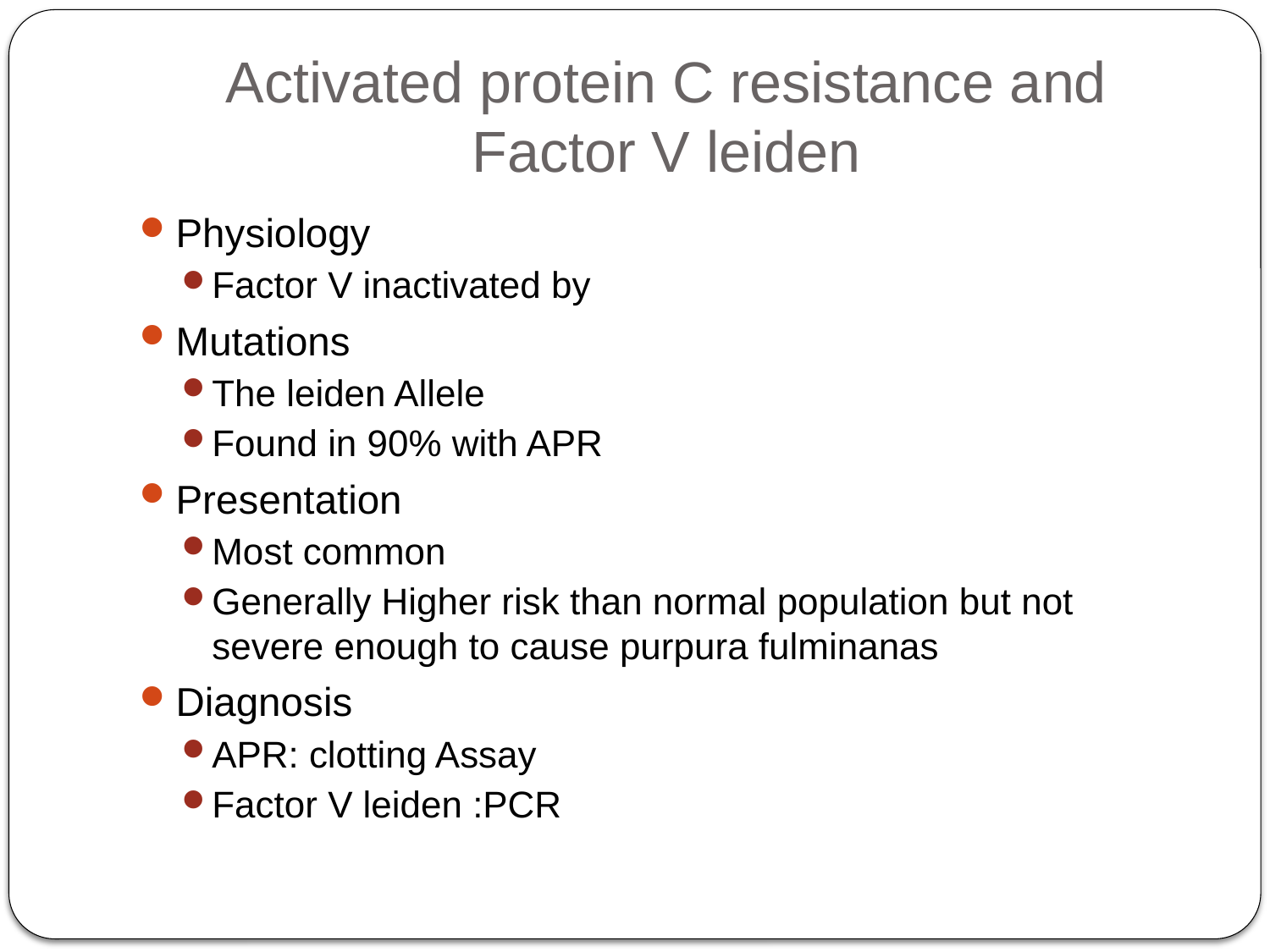

# Activated protein C resistance and Factor V leiden
Physiology
Factor V inactivated by
Mutations
The leiden Allele
Found in 90% with APR
Presentation
Most common
Generally Higher risk than normal population but not severe enough to cause purpura fulminanas
Diagnosis
APR: clotting Assay
Factor V leiden :PCR